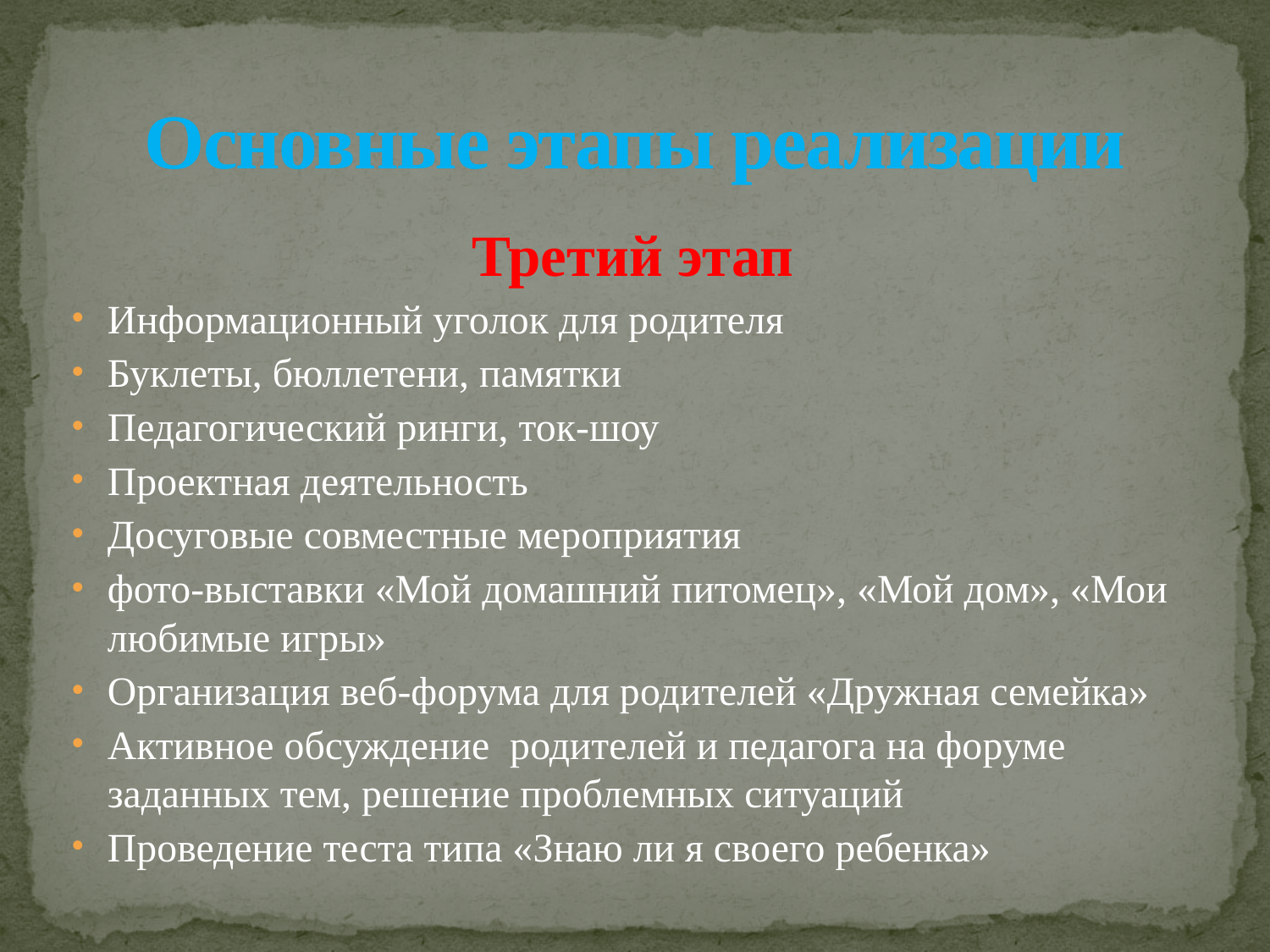

# Основные этапы реализации
Третий этап
Информационный уголок для родителя
Буклеты, бюллетени, памятки
Педагогический ринги, ток-шоу
Проектная деятельность
Досуговые совместные мероприятия
фото-выставки «Мой домашний питомец», «Мой дом», «Мои любимые игры»
Организация веб-форума для родителей «Дружная семейка»
Активное обсуждение  родителей и педагога на форуме заданных тем, решение проблемных ситуаций
Проведение теста типа «Знаю ли я своего ребенка»